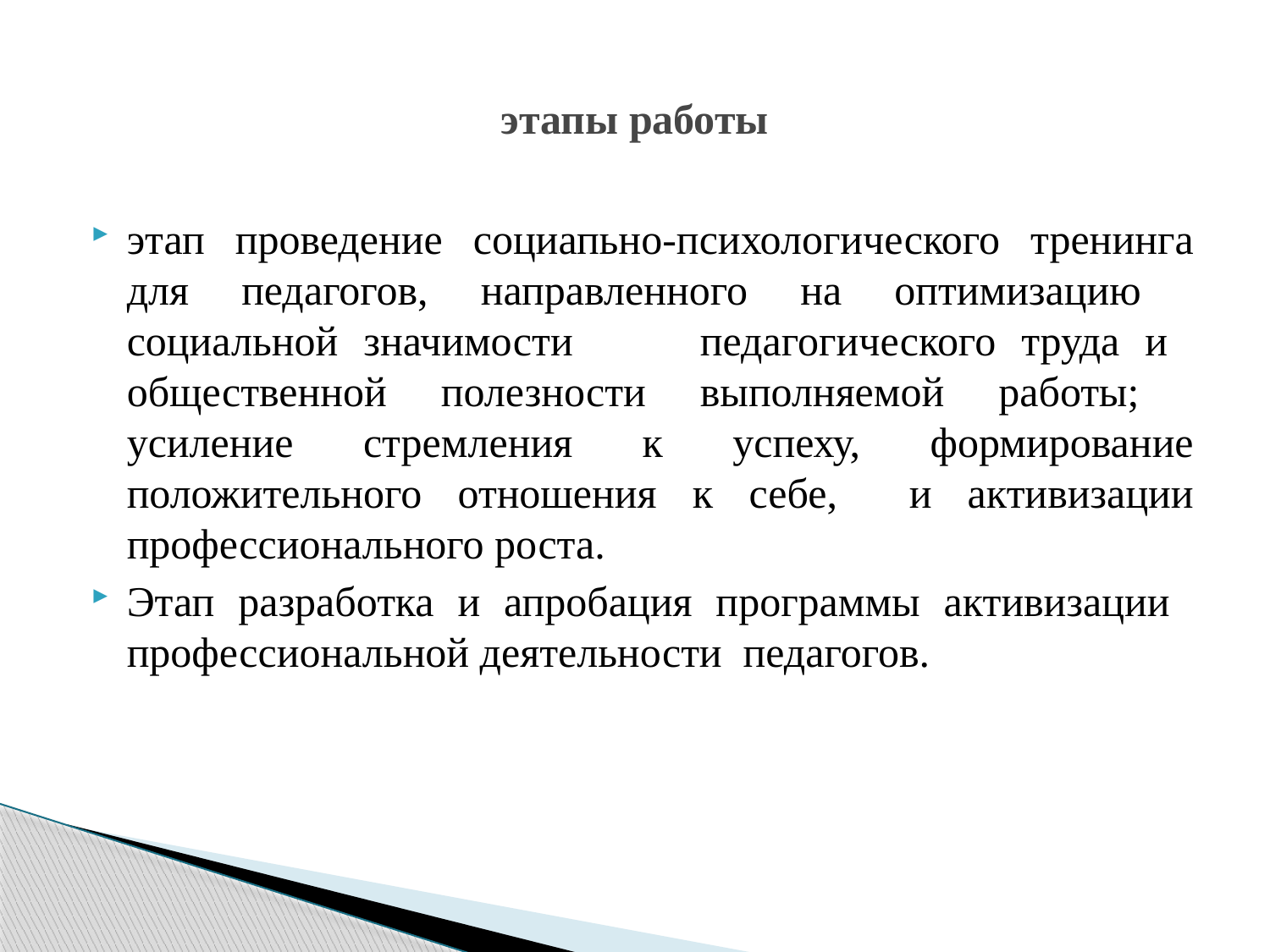

# этапы работы
этап проведение социапьно-психологического тренинга для педагогов, направленного на оптимизацию  социальной значимости     педагогического труда и  общественной полезности выполняемой работы;  усиление стремления к успеху, формирование положительного отношения к себе,  и активизации профессионального роста.
Этап разработка и апробация программы активизации  профессиональной деятельности  педагогов.